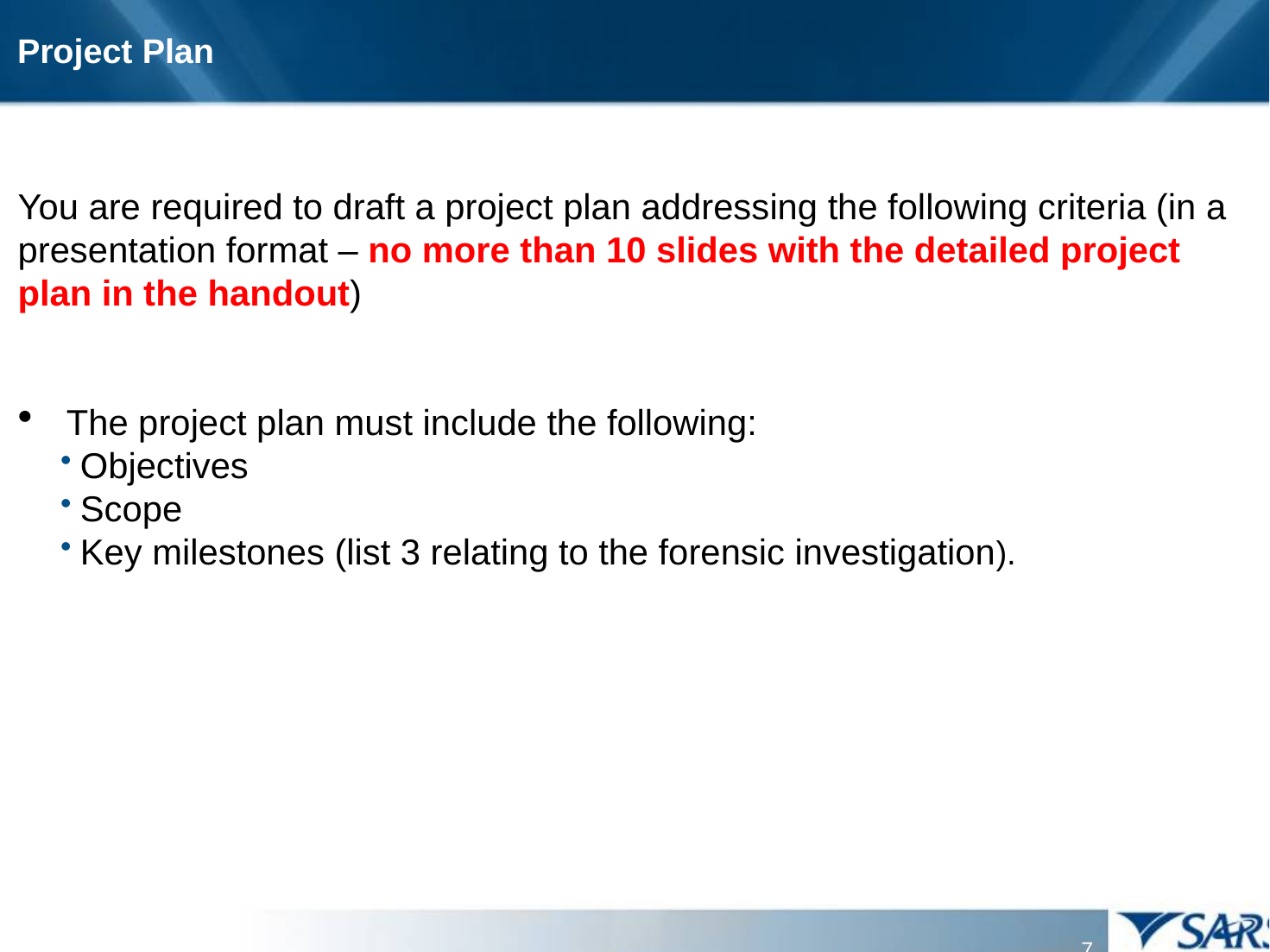

# Project Plan
You are required to draft a project plan addressing the following criteria (in a presentation format – no more than 10 slides with the detailed project plan in the handout)

The project plan must include the following:
Objectives
Scope
Key milestones (list 3 relating to the forensic investigation).

7